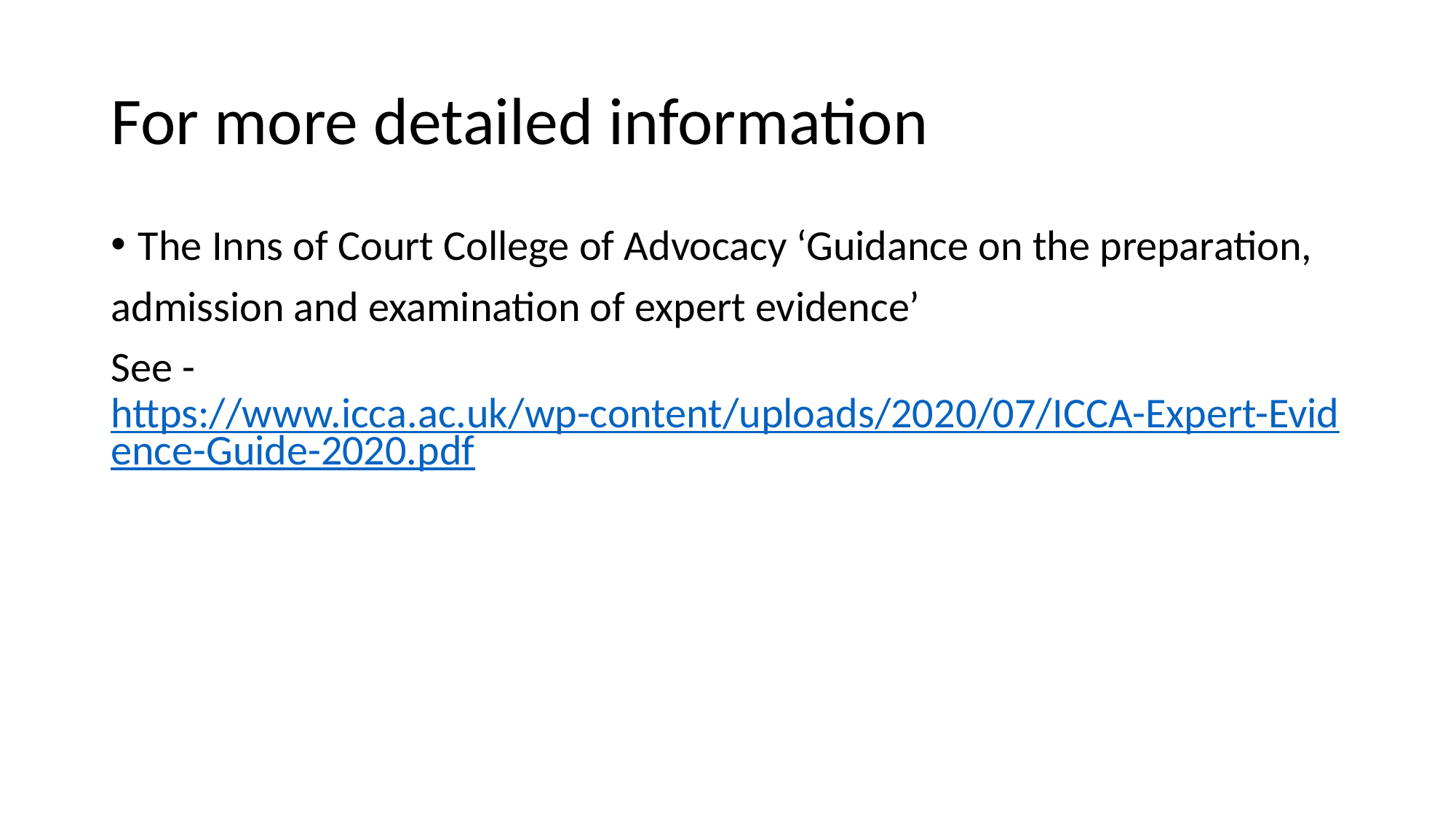

# For more detailed information
The Inns of Court College of Advocacy ‘Guidance on the preparation,
admission and examination of expert evidence’
See - https://www.icca.ac.uk/wp-content/uploads/2020/07/ICCA-Expert-Evidence-Guide-2020.pdf